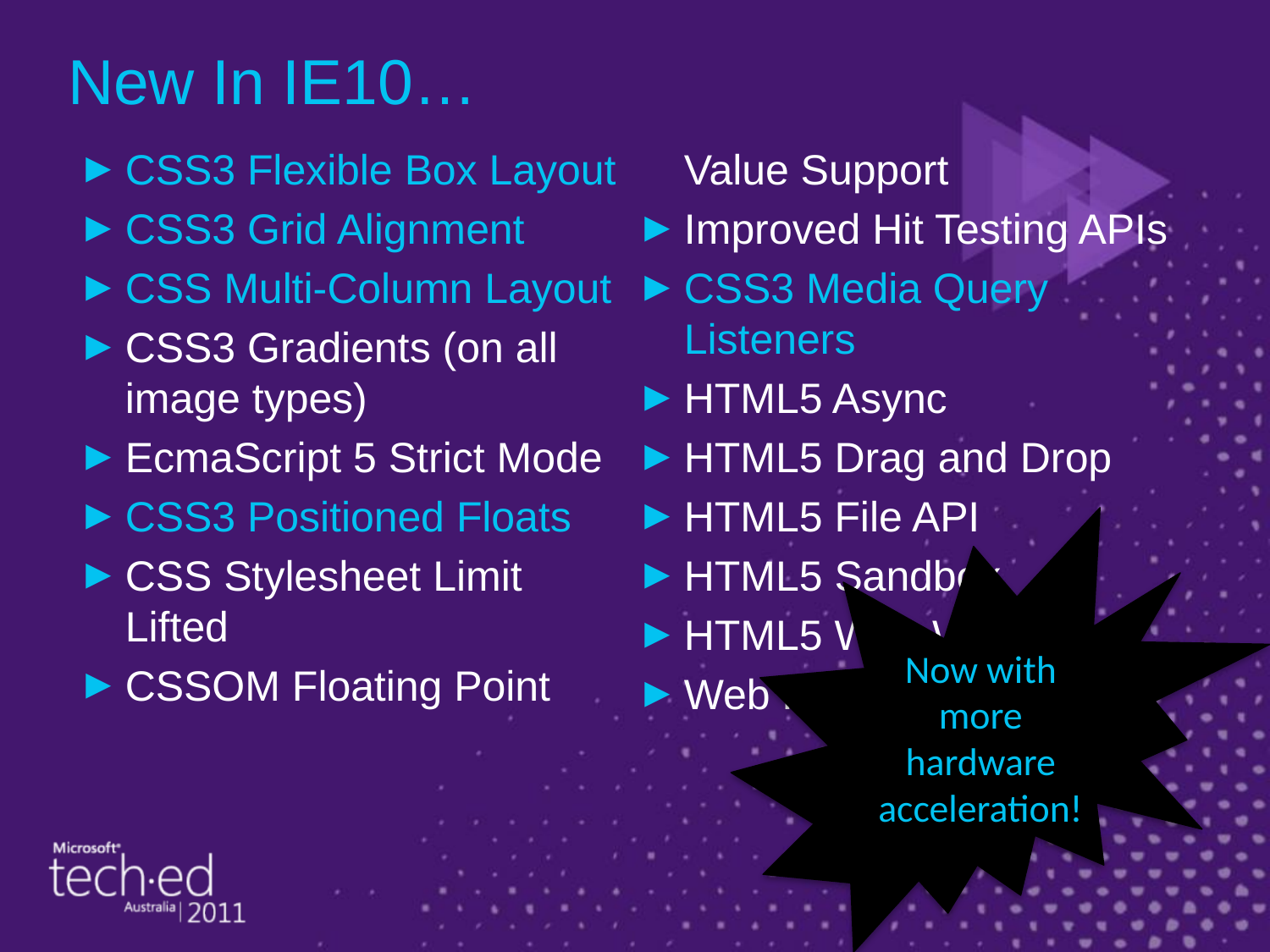

# New In IE10…
CSS3 Flexible Box Layout
CSS3 Grid Alignment
CSS Multi-Column Layout
CSS3 Gradients (on all image types)
EcmaScript 5 Strict Mode
CSS3 Positioned Floats
CSS Stylesheet Limit Lifted
CSSOM Floating Point Value Support
Improved Hit Testing APIs
CSS3 Media Query Listeners
HTML5 Async
HTML5 Drag and Drop
HTML5 File API
HTML5 Sandbox
HTML5 Web Workers
Web Performance APIs
Now with more hardware acceleration!